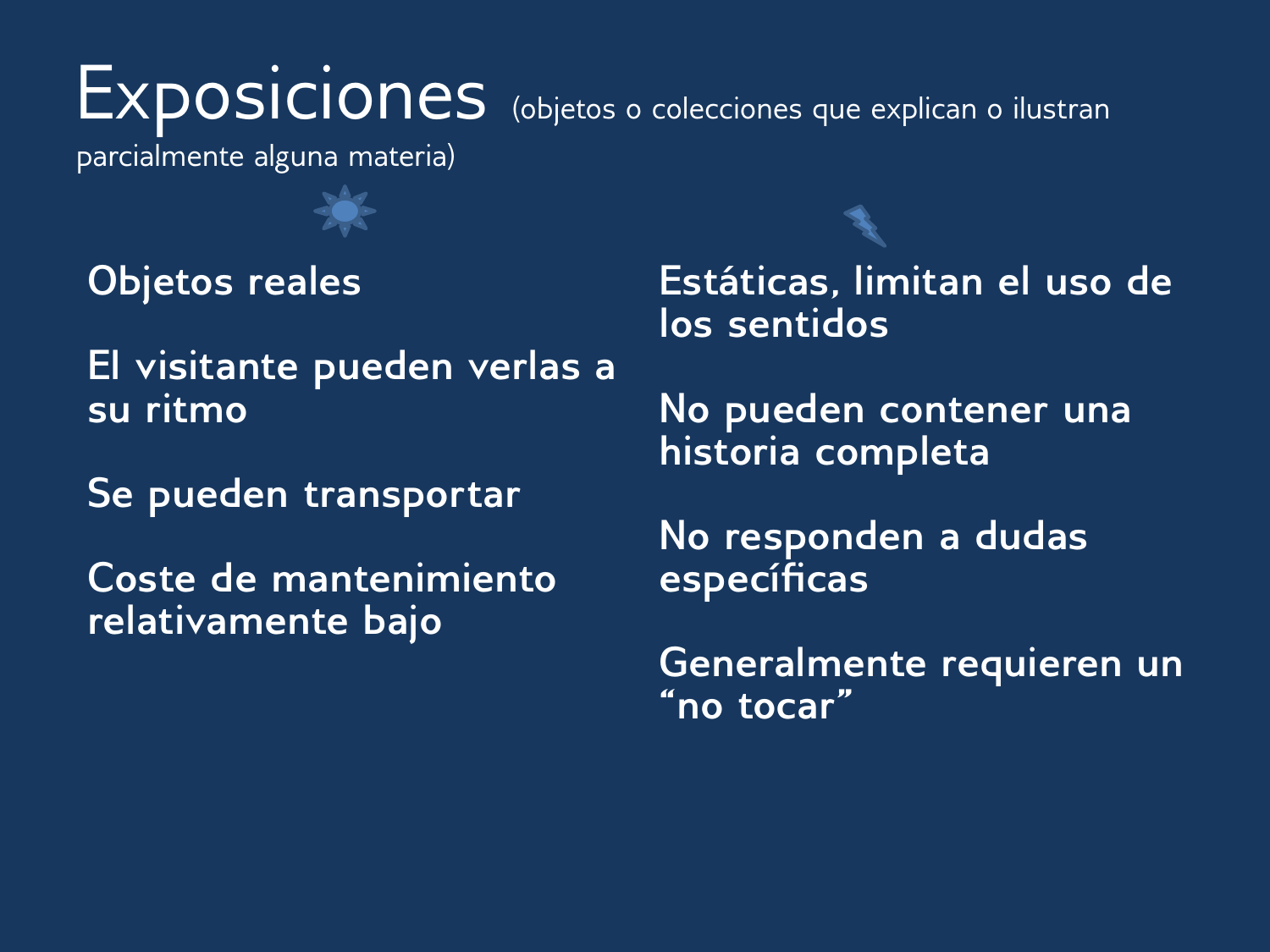

Exposiciones (objetos o colecciones que explican o ilustran parcialmente alguna materia)
| Objetos reales El visitante pueden verlas a su ritmo Se pueden transportar Coste de mantenimiento relativamente bajo | Estáticas, limitan el uso de los sentidos No pueden contener una historia completa No responden a dudas específicas Generalmente requieren un “no tocar” |
| --- | --- |